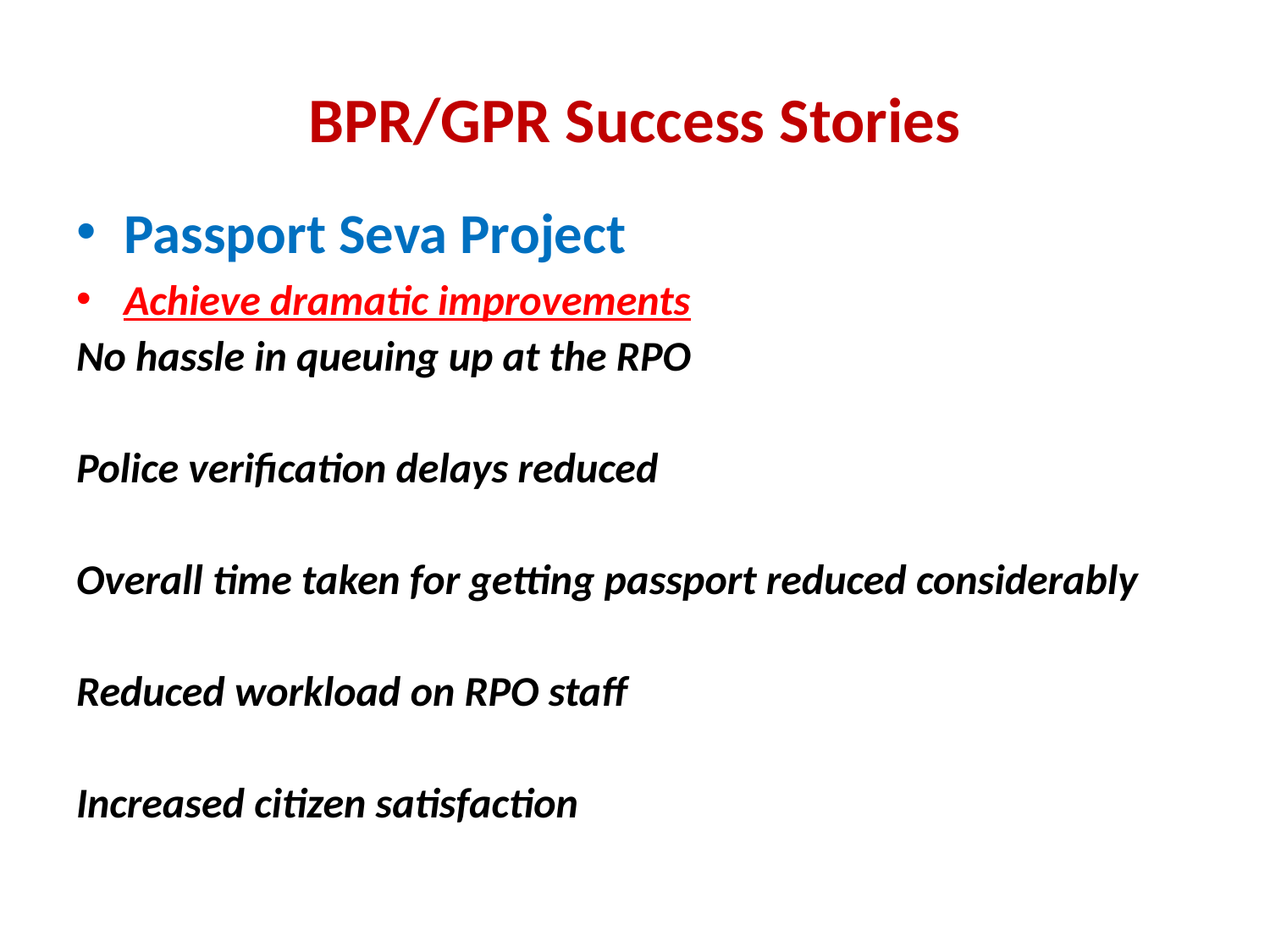

# BPR/GPR Success Stories
Passport Seva Project
Achieve dramatic improvements
No hassle in queuing up at the RPO

Police verification delays reduced

Overall time taken for getting passport reduced considerably

Reduced workload on RPO staff

Increased citizen satisfaction